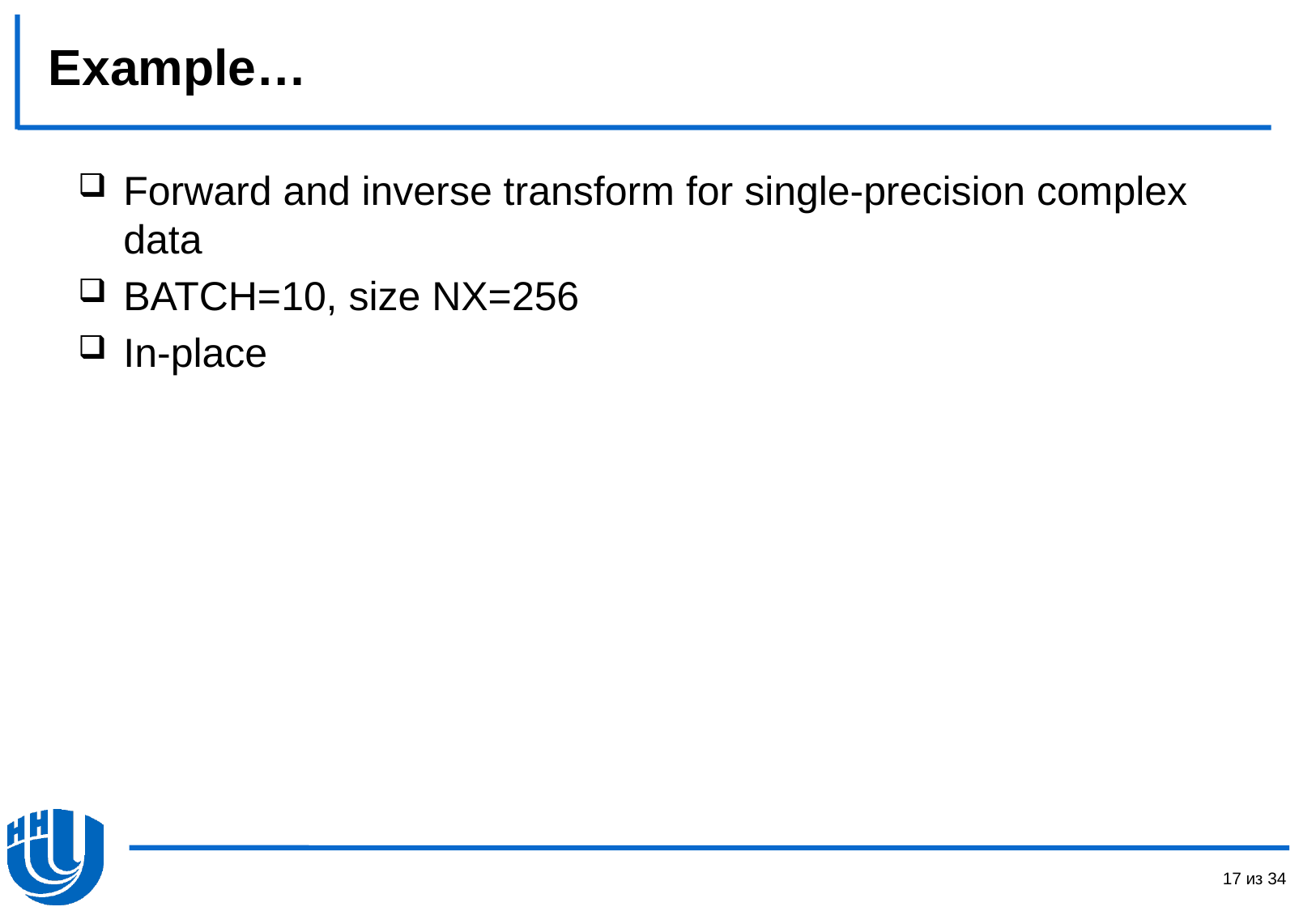

# Example…
Forward and inverse transform for single-precision complex data
BATCH=10, size NX=256
In-place
17